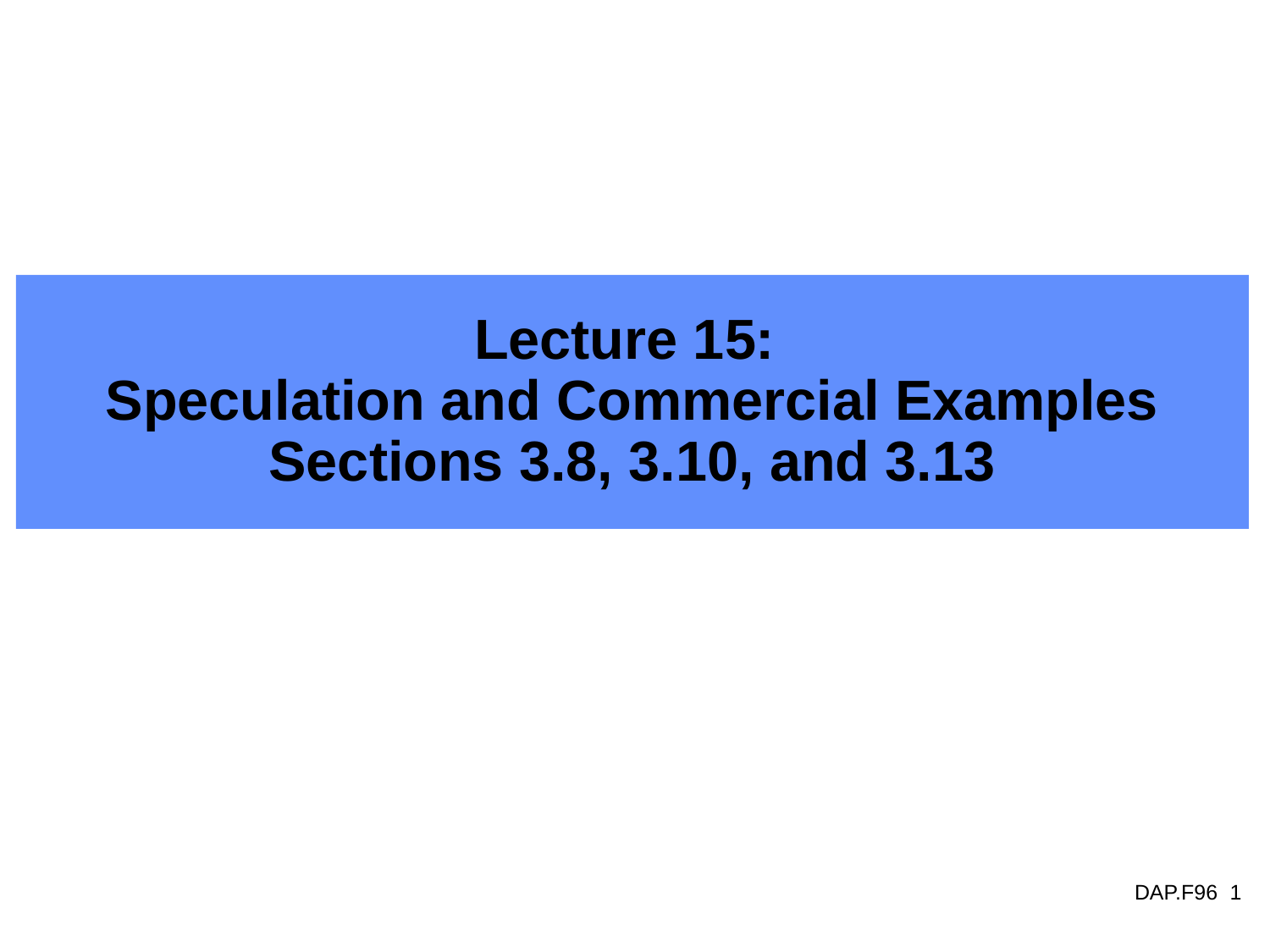

# Lecture 15: Speculation and Commercial Examples Sections 3.8, 3.10, and 3.13